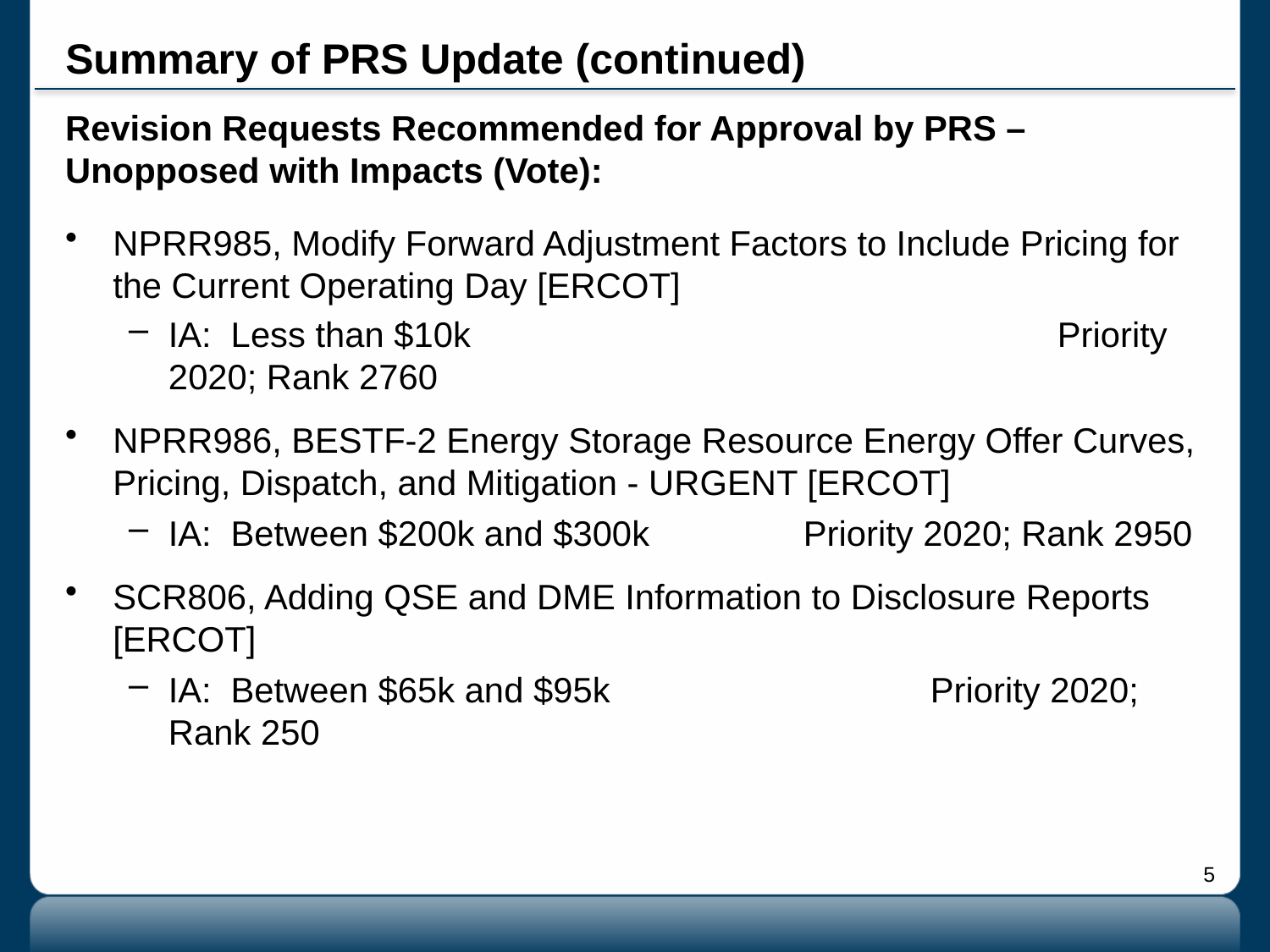

# Summary of PRS Update (continued)
Revision Requests Recommended for Approval by PRS – Unopposed with Impacts (Vote):

NPRR985, Modify Forward Adjustment Factors to Include Pricing for the Current Operating Day [ERCOT]
IA:  Less than $10k					Priority 2020; Rank 2760
NPRR986, BESTF-2 Energy Storage Resource Energy Offer Curves, Pricing, Dispatch, and Mitigation - URGENT [ERCOT]
IA:  Between $200k and $300k		Priority 2020; Rank 2950
SCR806, Adding QSE and DME Information to Disclosure Reports [ERCOT]
IA:  Between $65k and $95k			Priority 2020; Rank 250